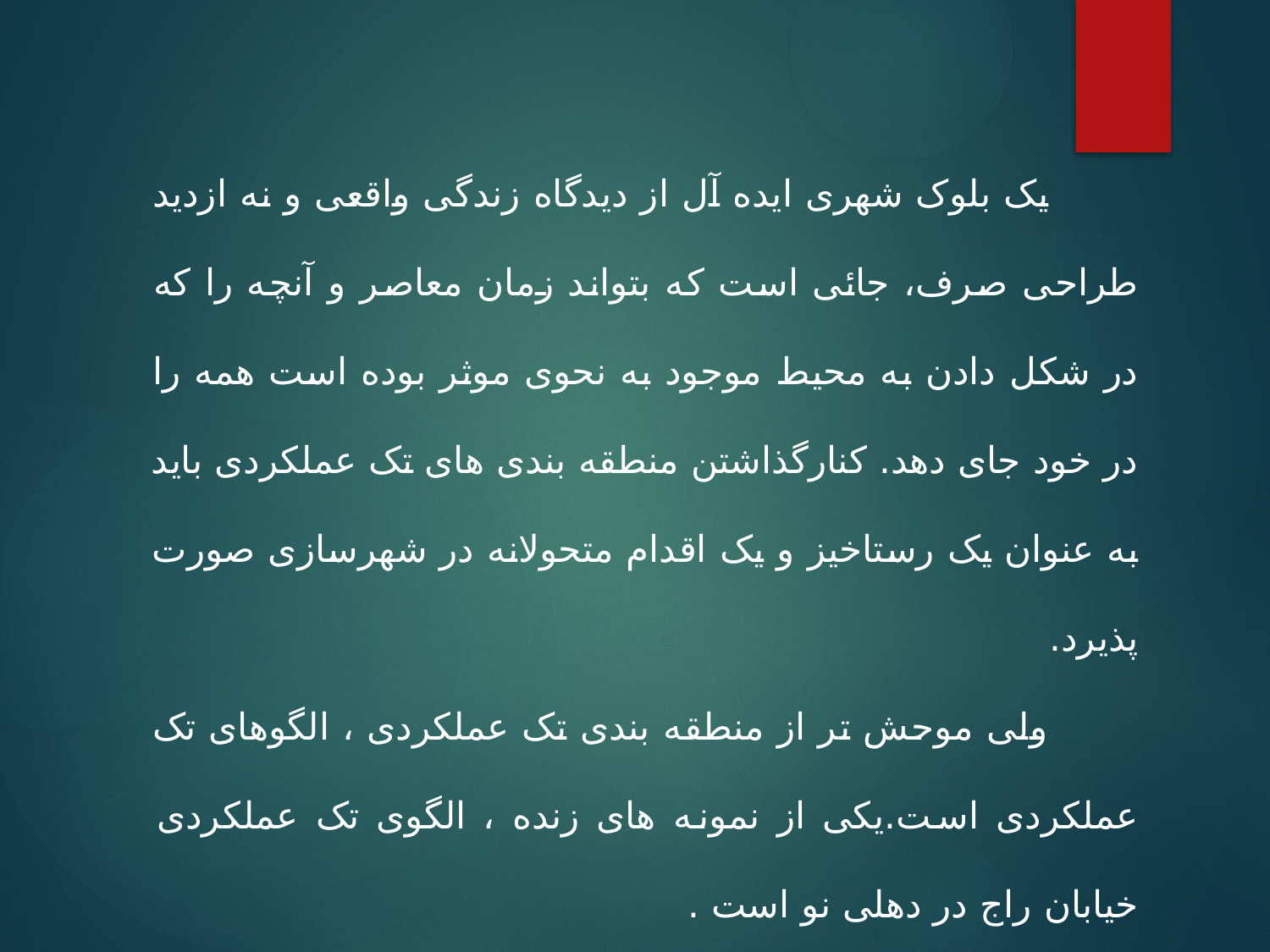

یک بلوک شهری ایده آل از دیدگاه زندگی واقعی و نه ازدید طراحی صرف، جائی است که بتواند زمان معاصر و آنچه را که در شکل دادن به محیط موجود به نحوی موثر بوده است همه را در خود جای دهد. کنارگذاشتن منطقه بندی های تک عملکردی باید به عنوان یک رستاخیز و یک اقدام متحولانه در شهرسازی صورت پذیرد.
       ولی موحش تر از منطقه بندی تک عملکردی ، الگوهای تک عملکردی است.یکی از نمونه های زنده ، الگوی تک عملکردی خیابان راج در دهلی نو است .